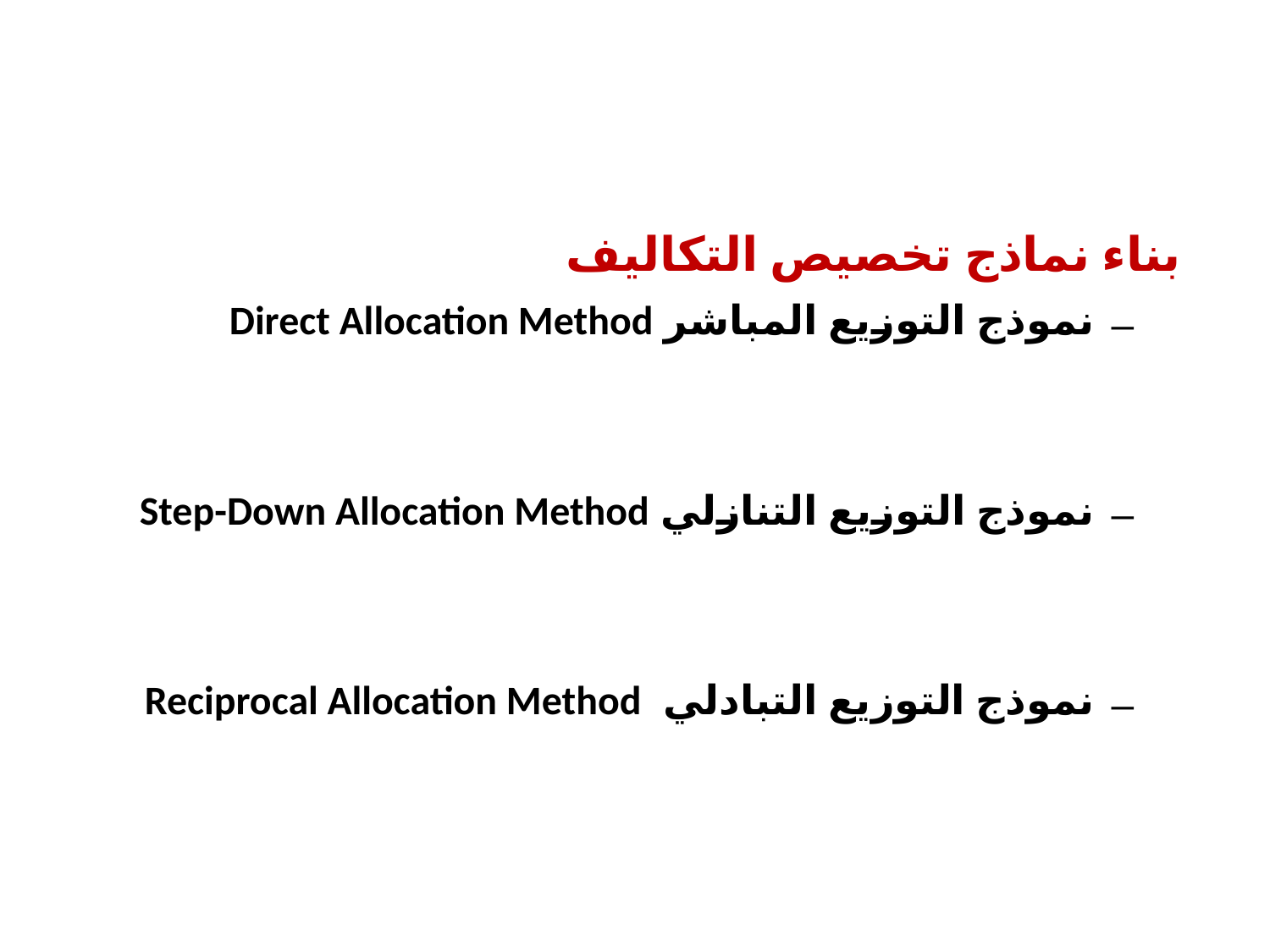

بناء نماذج تخصيص التكاليف
نموذج التوزيع المباشر Direct Allocation Method

نموذج التوزيع التنازلي Step-Down Allocation Method

نموذج التوزيع التبادلي  Reciprocal Allocation Method